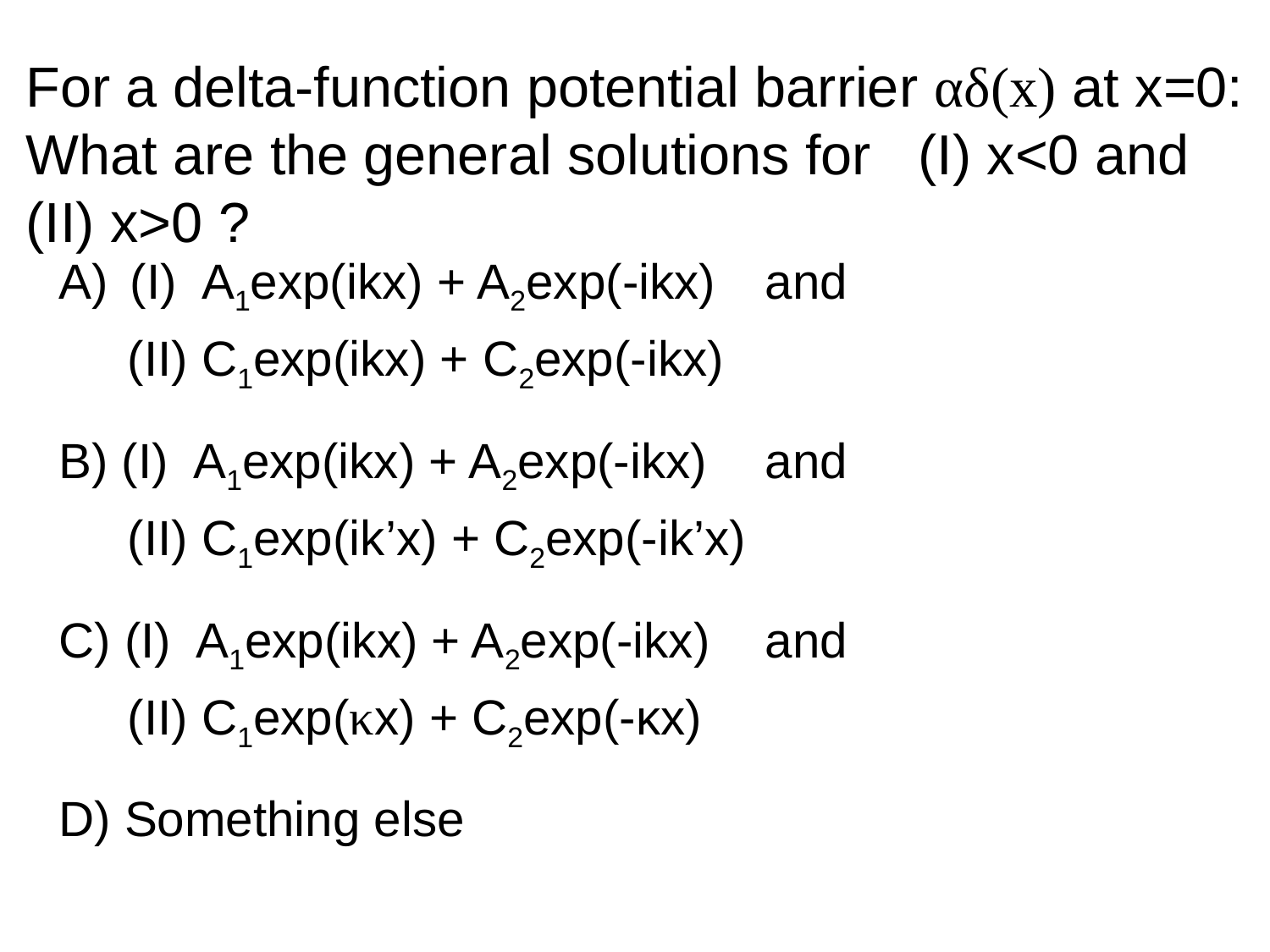

For a delta-function potential barrier αδ(x) at x=0: What are the general solutions for   (I) x<0 and (II) x>0 ?
(I)  A1exp(ikx) + A2exp(-ikx)	and
     (II) C1exp(ikx) + C2exp(-ikx)

B) (I)  A1exp(ikx) + A2exp(-ikx)	and
     (II) C1exp(ik’x) + C2exp(-ik’x)

C) (I)  A1exp(ikx) + A2exp(-ikx)	and
     (II) C1exp(κx) + C2exp(-κx)

D) Something else